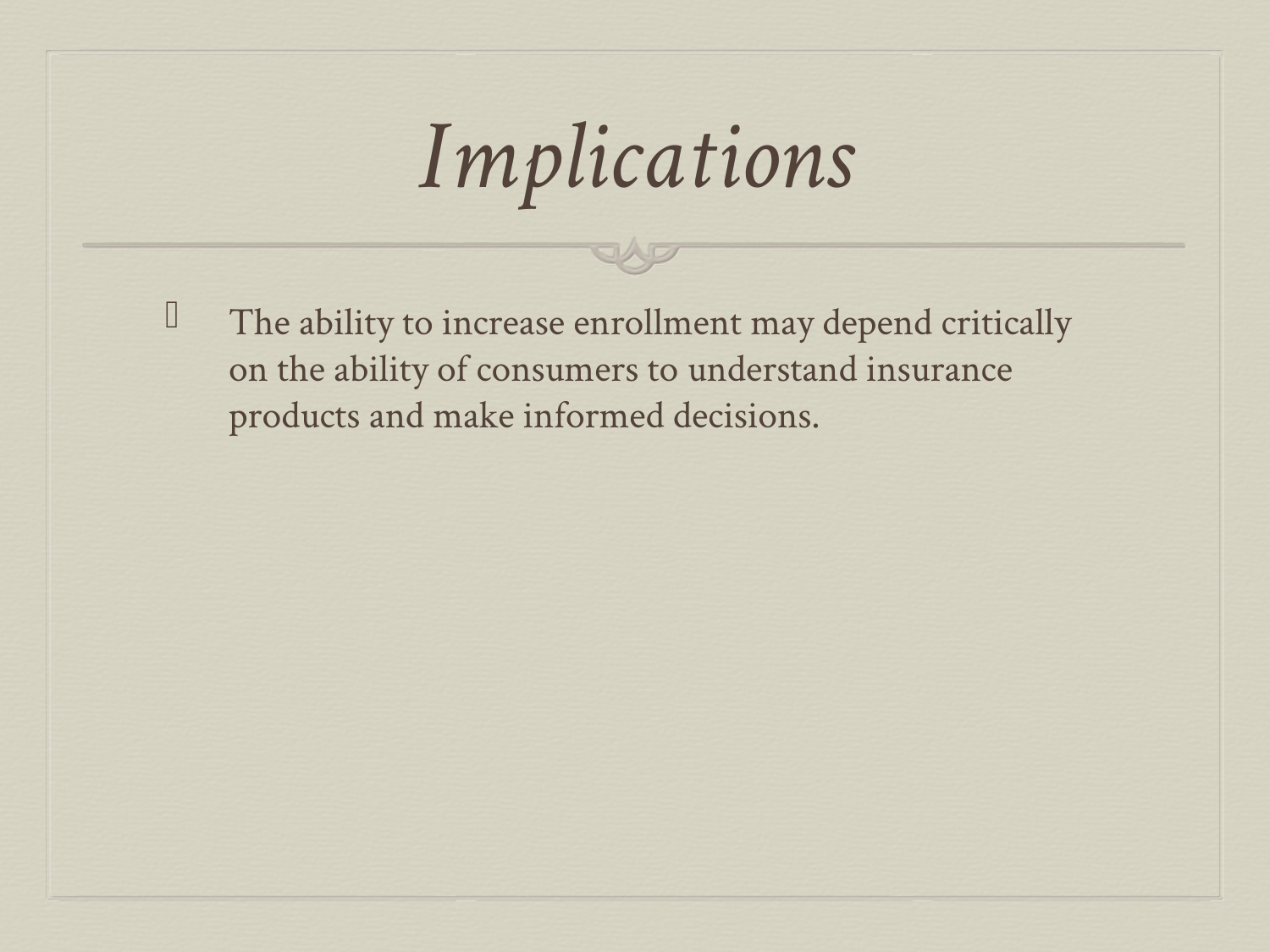

# Implications
The ability to increase enrollment may depend critically on the ability of consumers to understand insurance products and make informed decisions.